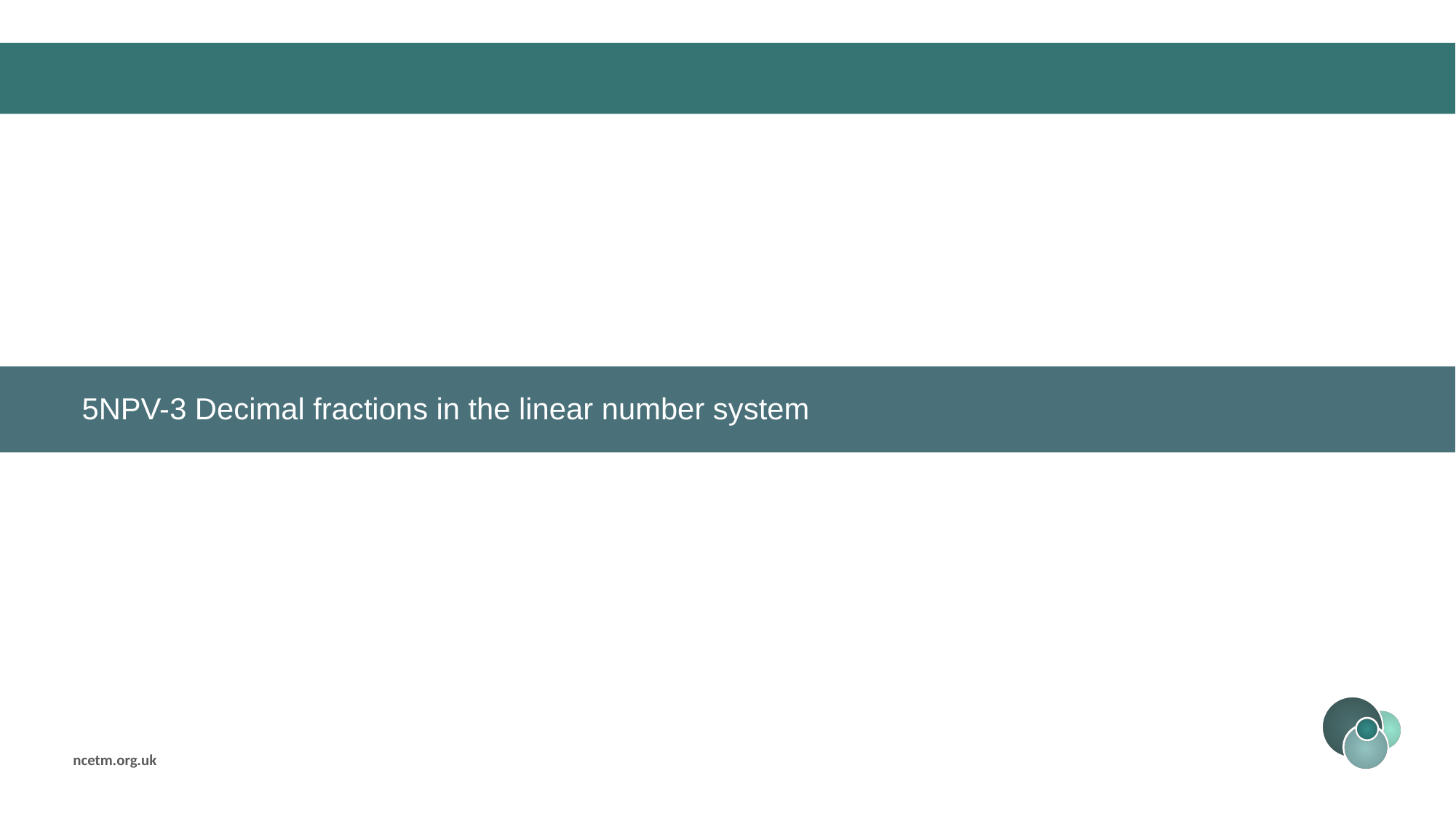

5NPV-3 Decimal fractions in the linear number system